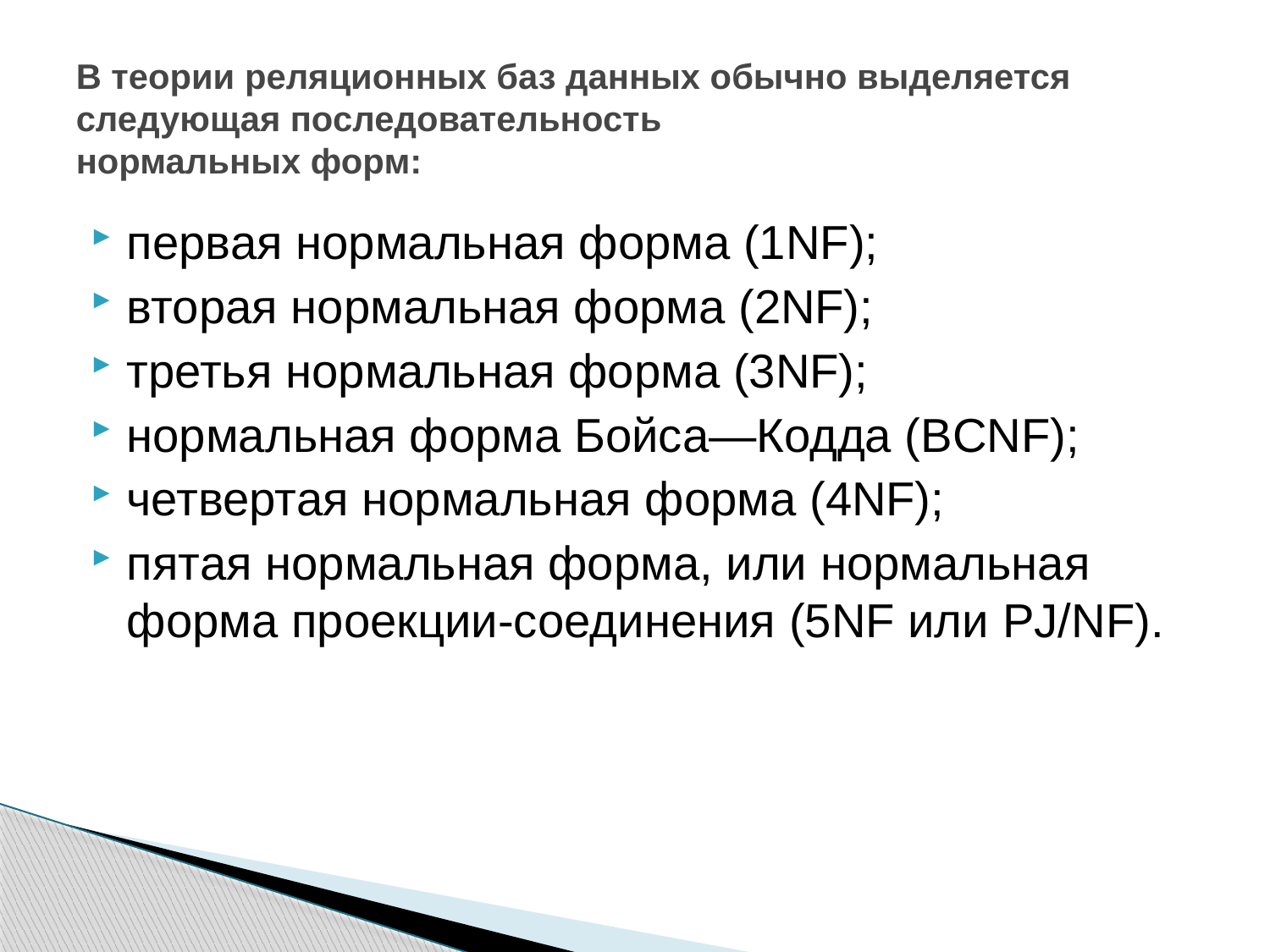

# В теории реляционных баз данных обычно выделяется следующая последовательность нормальных форм:
первая нормальная форма (1NF);
вторая нормальная форма (2NF);
третья нормальная форма (3NF);
нормальная форма Бойса—Кодда (BCNF);
четвертая нормальная форма (4NF);
пятая нормальная форма, или нормальная форма проекции-соединения (5NF или PJ/NF).